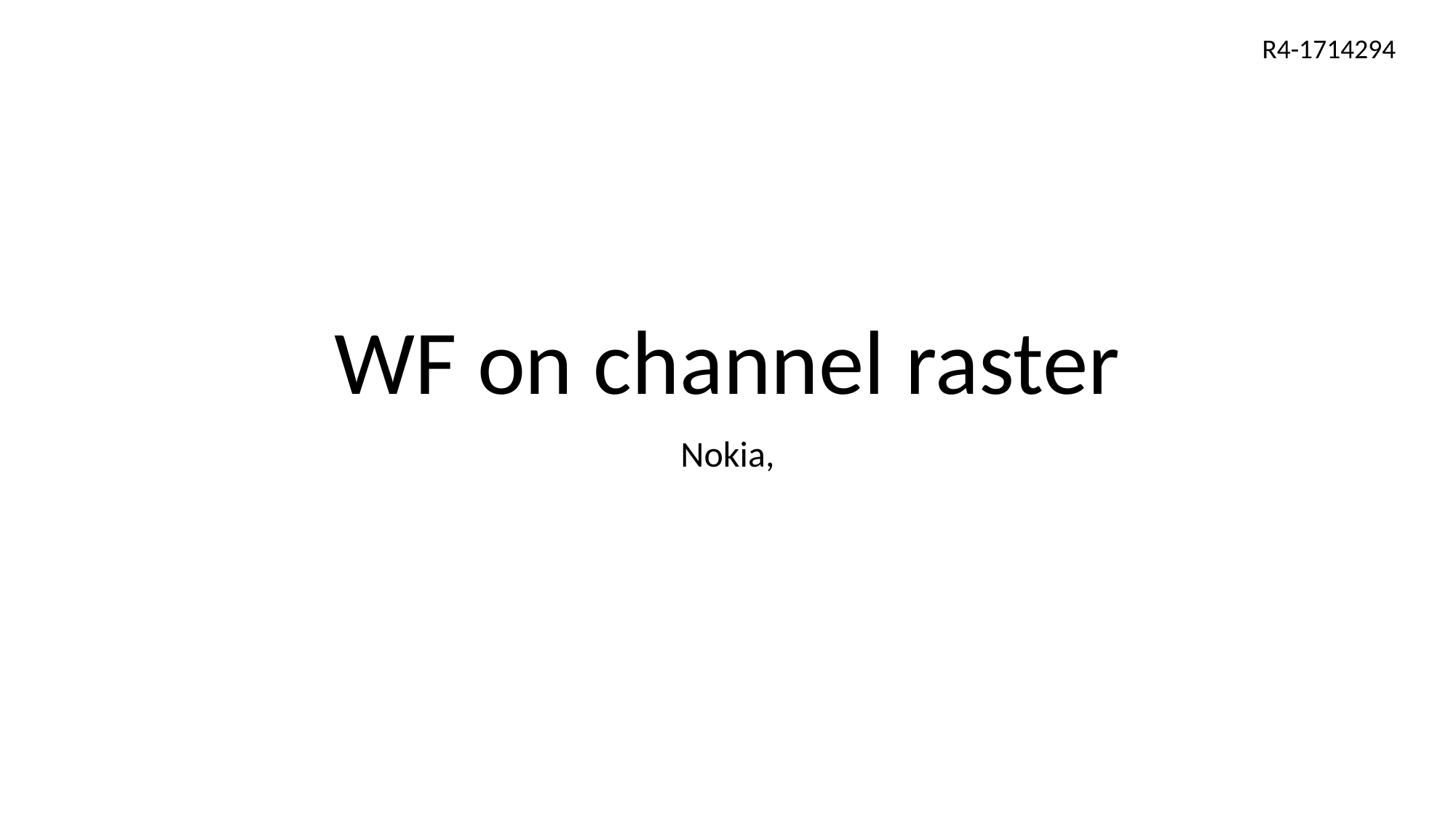

R4-1714294
# WF on channel raster
Nokia,